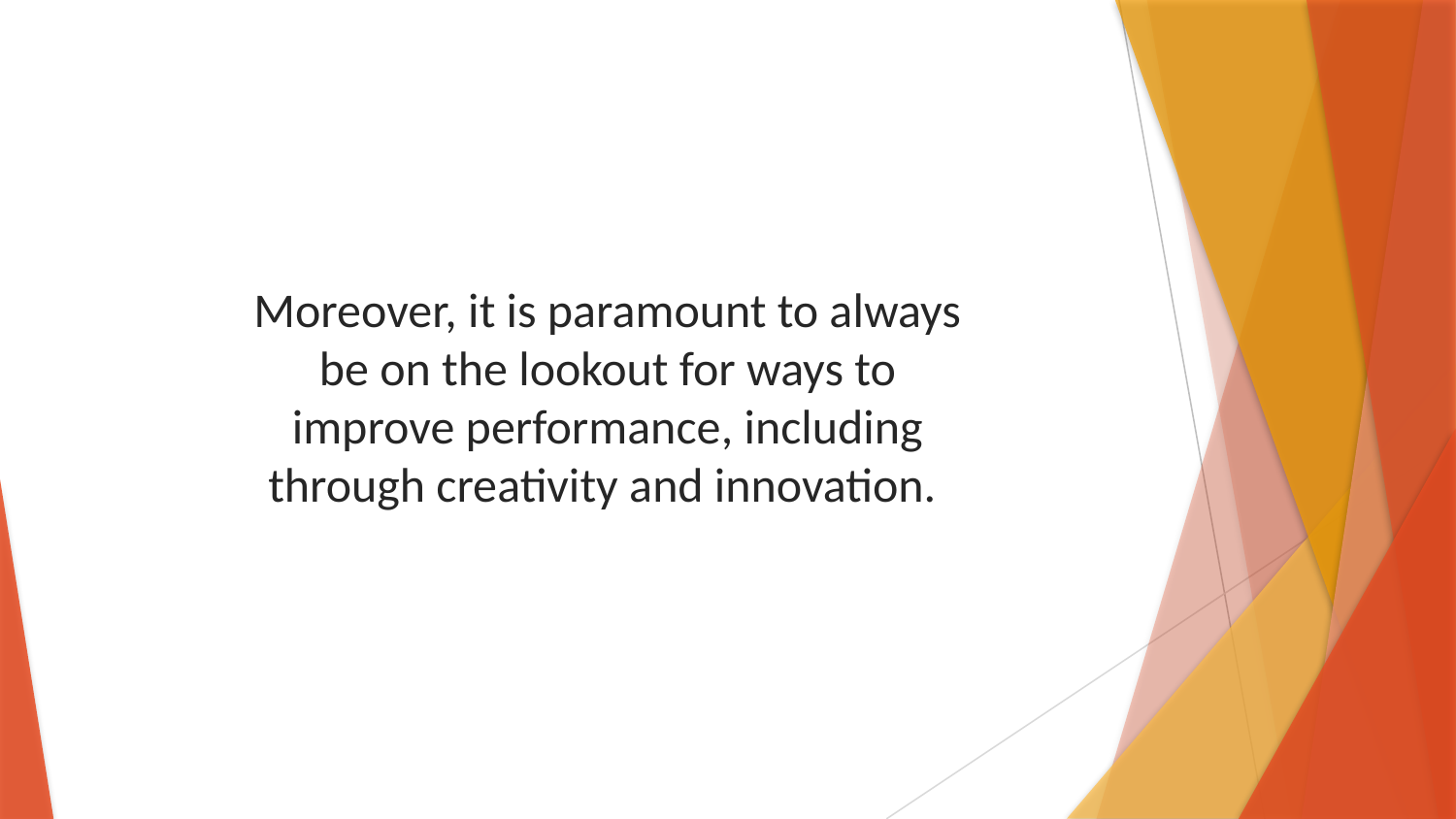

Moreover, it is paramount to always be on the lookout for ways to improve performance, including through creativity and innovation.